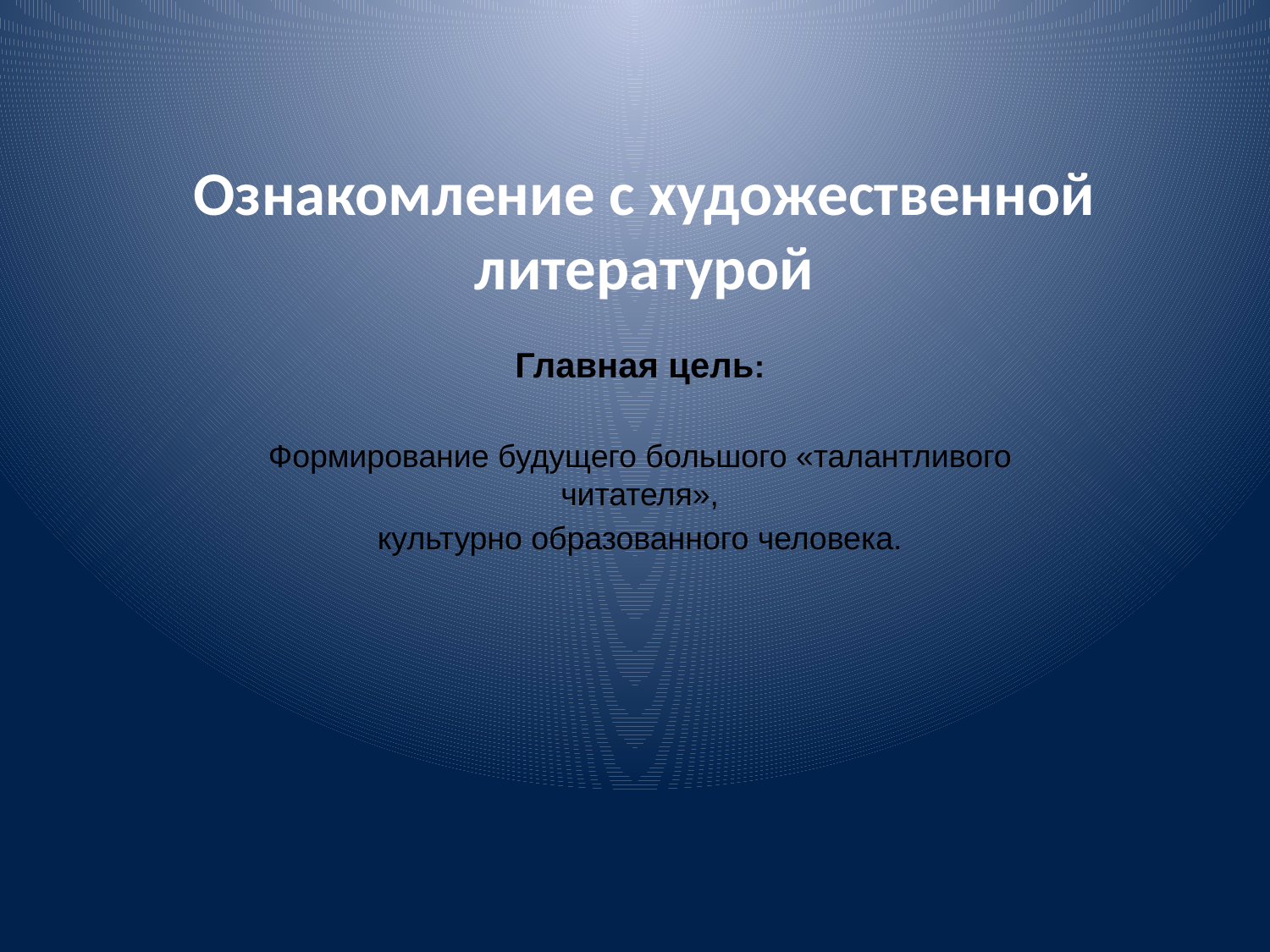

# Ознакомление с художественной литературой
Главная цель:

Формирование будущего большого «талантливого читателя»,
культурно образованного человека.